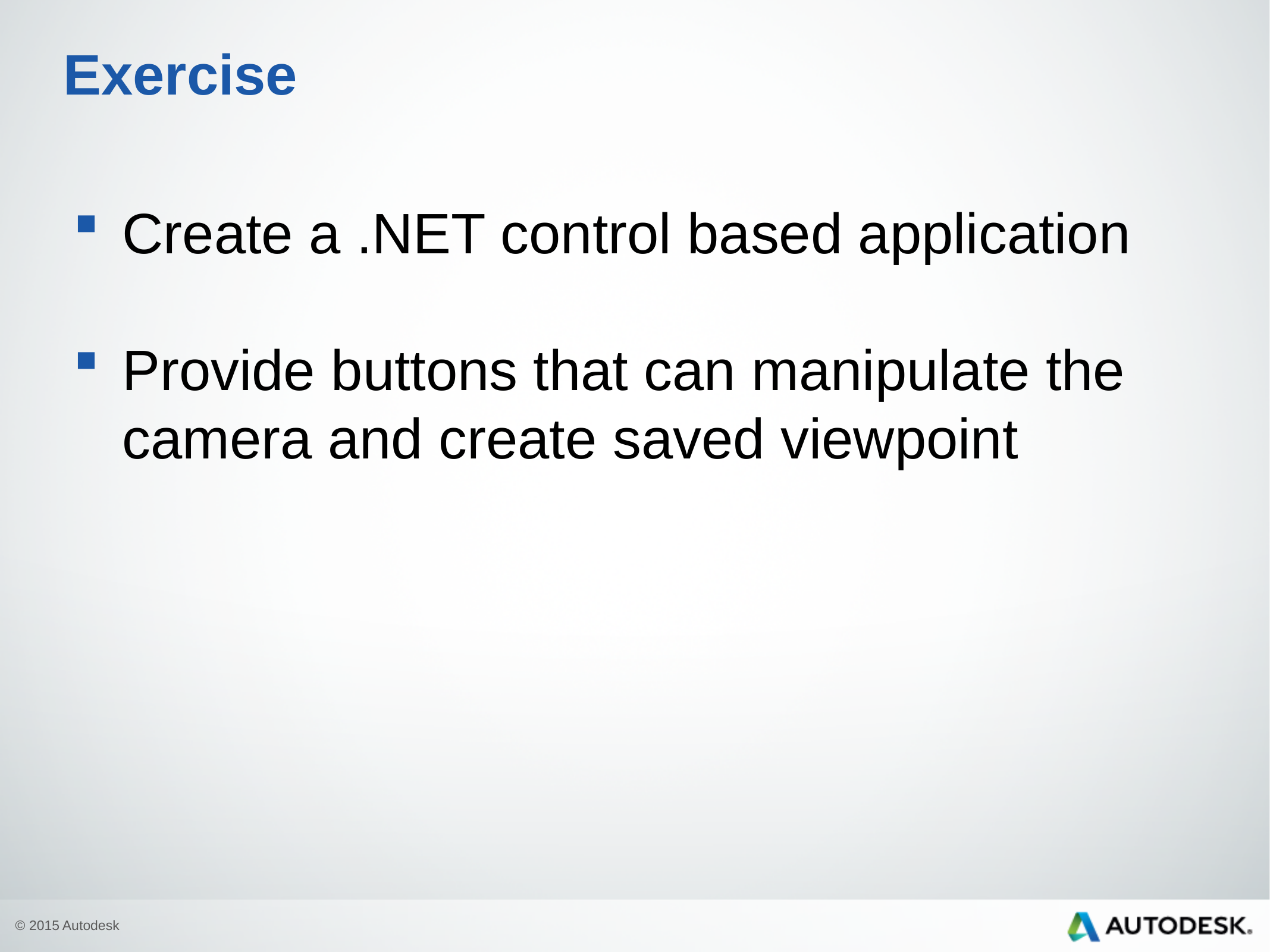

# Exercise
Create a .NET control based application

Provide buttons that can manipulate the camera and create saved viewpoint